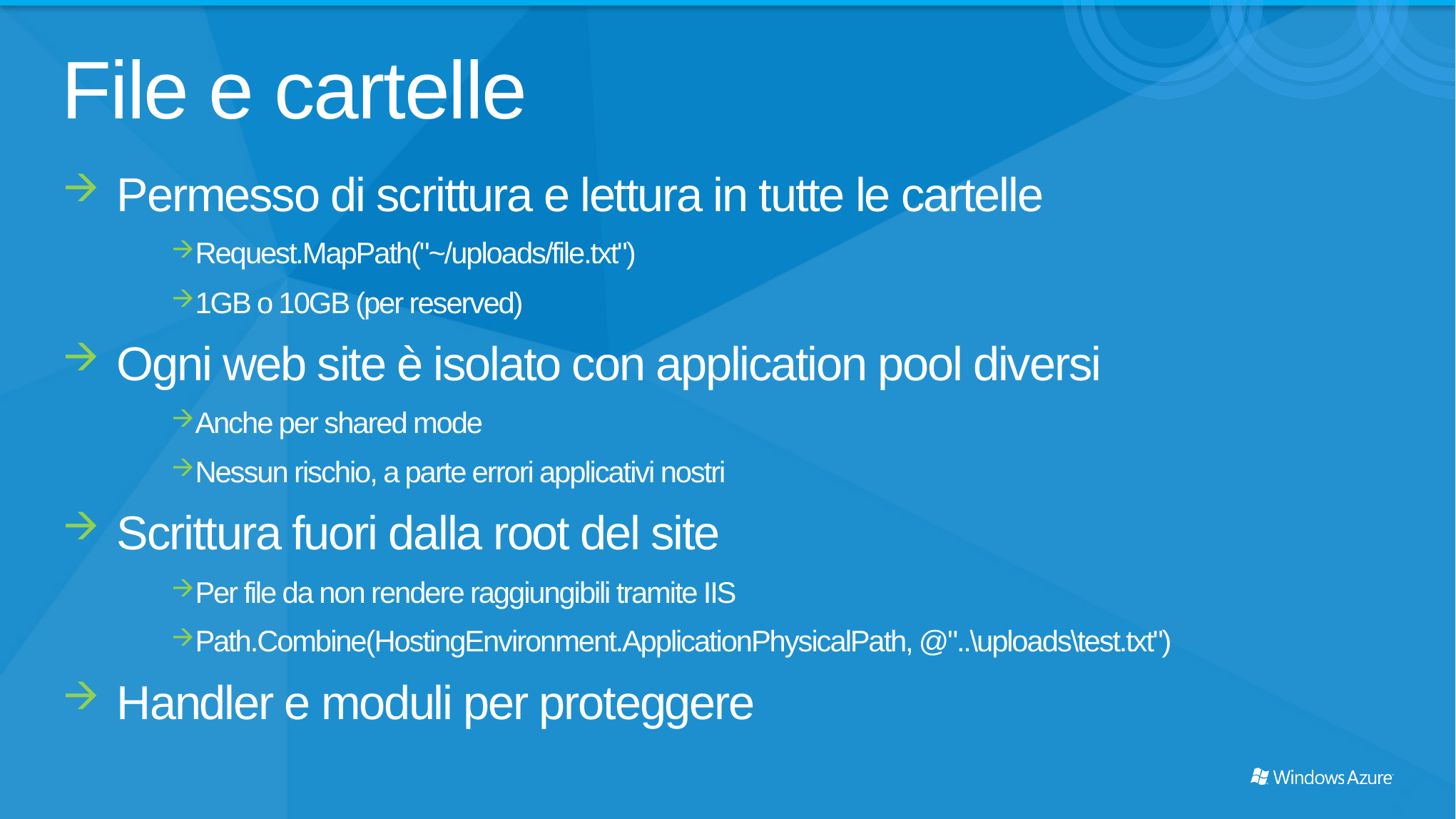

# File e cartelle
Permesso di scrittura e lettura in tutte le cartelle
Request.MapPath("~/uploads/file.txt")
1GB o 10GB (per reserved)
Ogni web site è isolato con application pool diversi
Anche per shared mode
Nessun rischio, a parte errori applicativi nostri
Scrittura fuori dalla root del site
Per file da non rendere raggiungibili tramite IIS
Path.Combine(HostingEnvironment.ApplicationPhysicalPath, @"..\uploads\test.txt")
Handler e moduli per proteggere